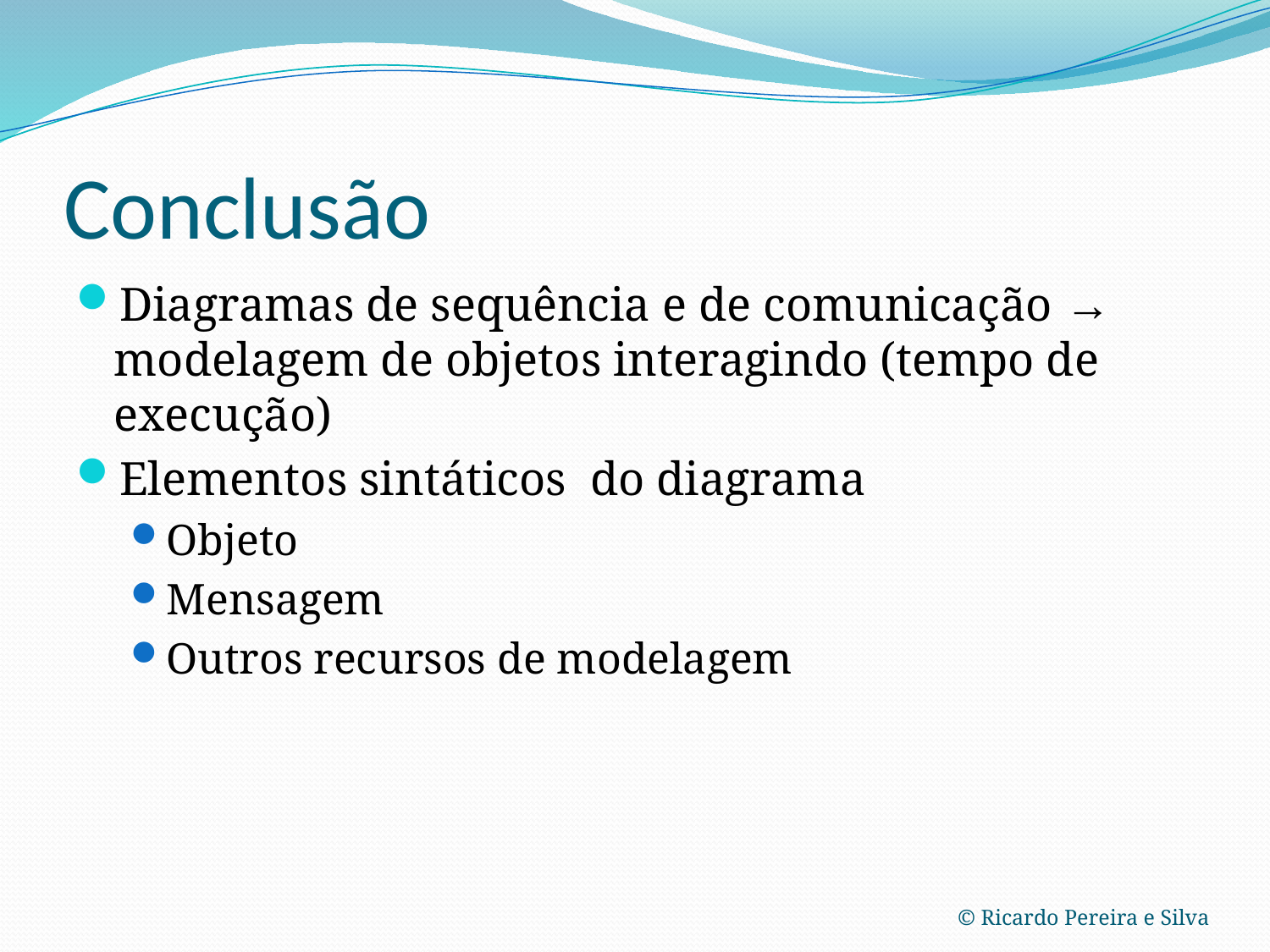

# Conclusão
Diagramas de sequência e de comunicação → modelagem de objetos interagindo (tempo de execução)
Elementos sintáticos  do diagrama
Objeto
Mensagem
Outros recursos de modelagem
© Ricardo Pereira e Silva